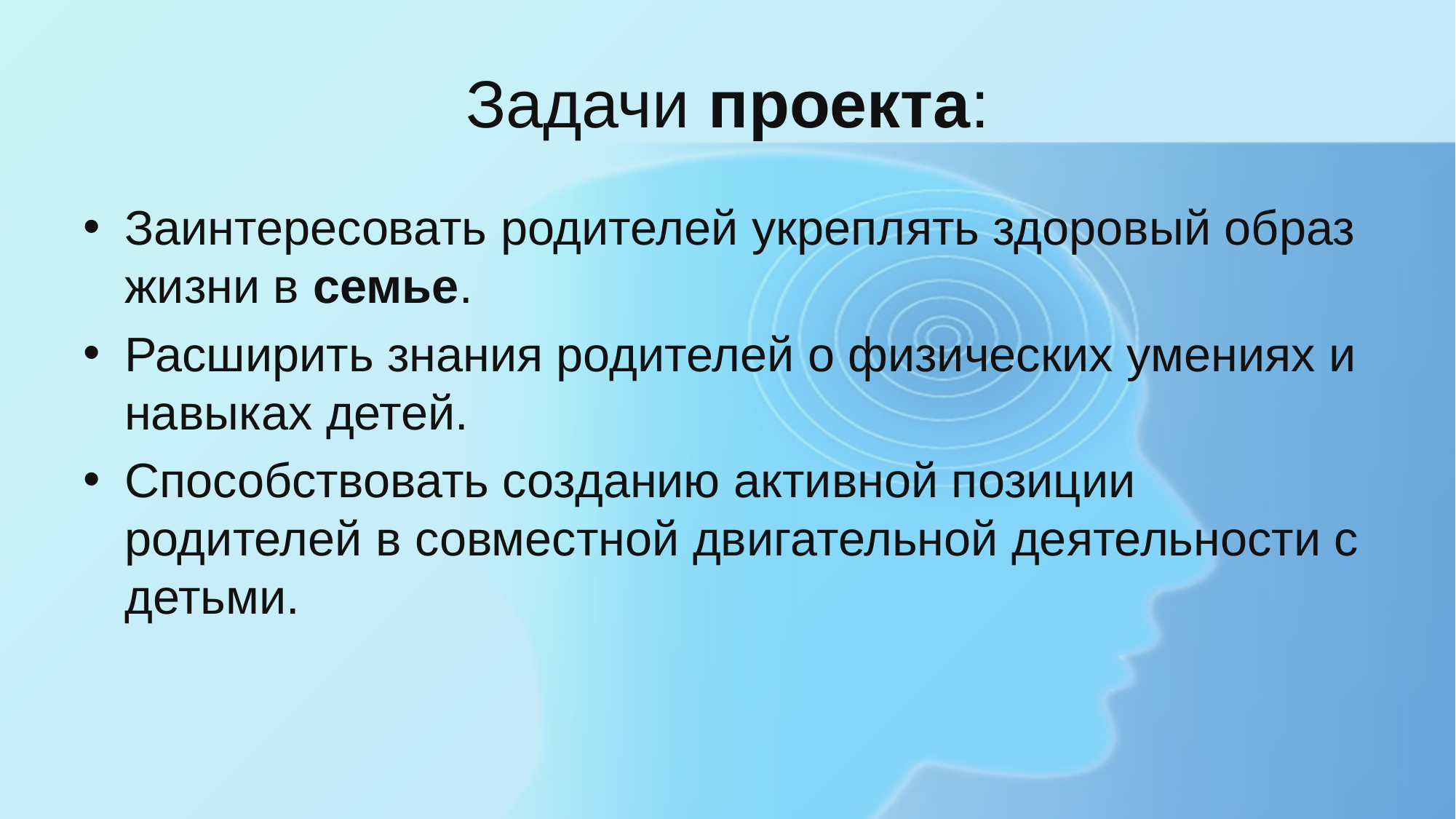

# Задачи проекта:
Заинтересовать родителей укреплять здоровый образ жизни в семье.
Расширить знания родителей о физических умениях и навыках детей.
Способствовать созданию активной позиции родителей в совместной двигательной деятельности с детьми.